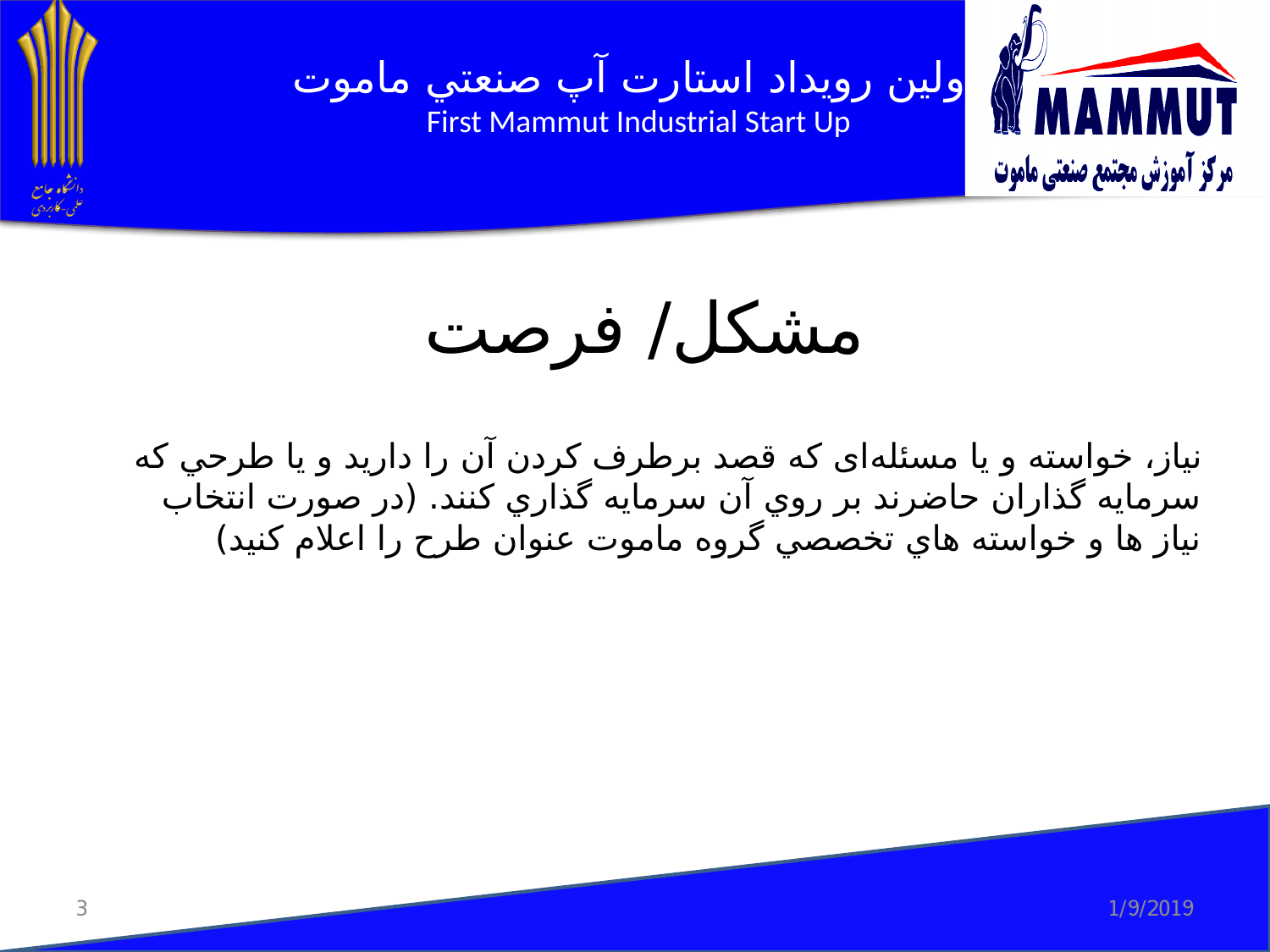

مشکل/ فرصت
# نیاز، خواسته و یا مسئله‌ای که قصد برطرف کردن آن ‌را دارید و يا طرحي كه سرمايه گذاران حاضرند بر روي آن سرمايه گذاري كنند. (در صورت انتخاب نياز ها و خواسته هاي تخصصي گروه ماموت عنوان طرح را اعلام كنيد)
3
1/9/2019